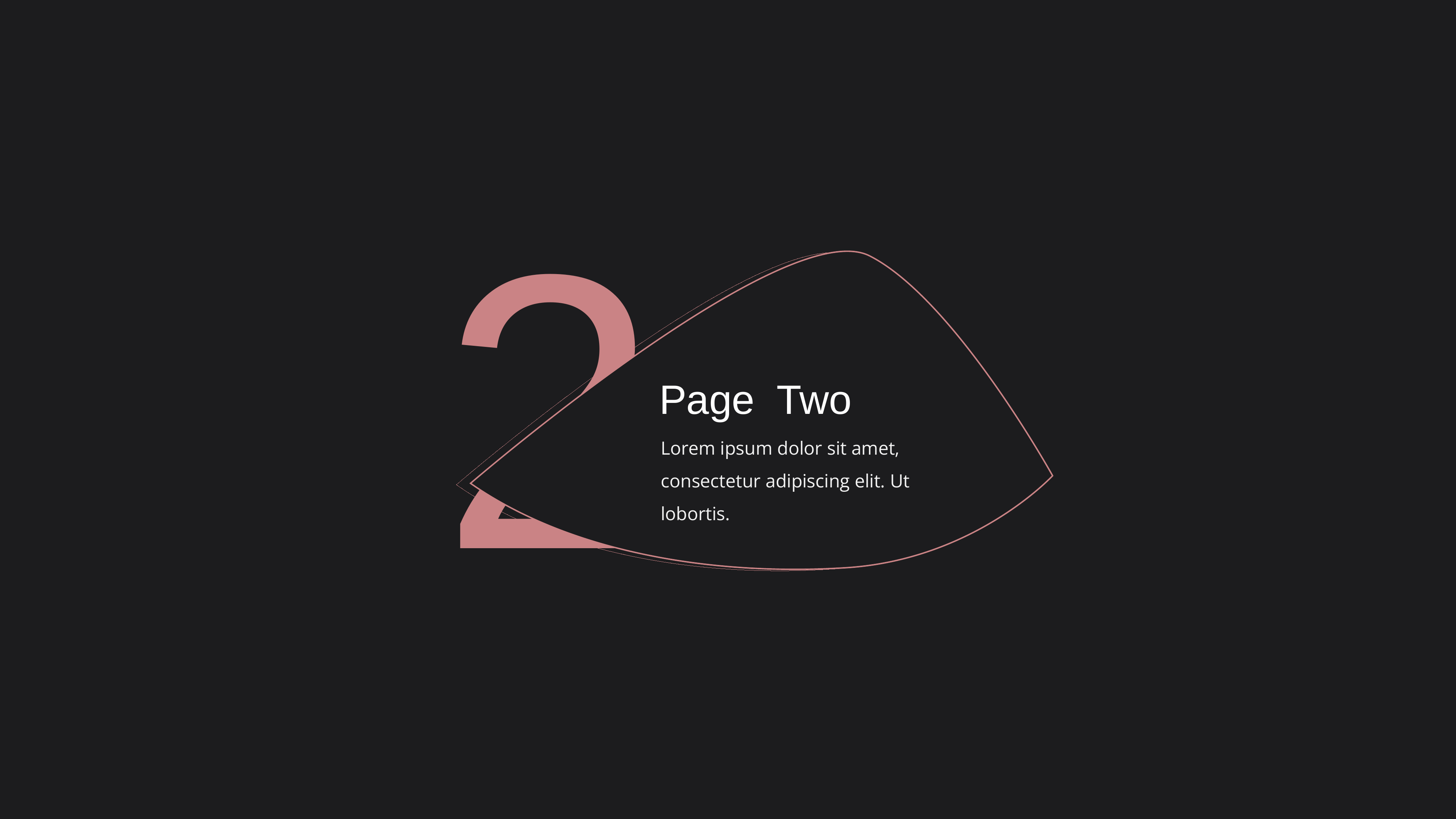

2

Page  Two
Lorem ipsum dolor sit amet, consectetur adipiscing elit. Ut lobortis.